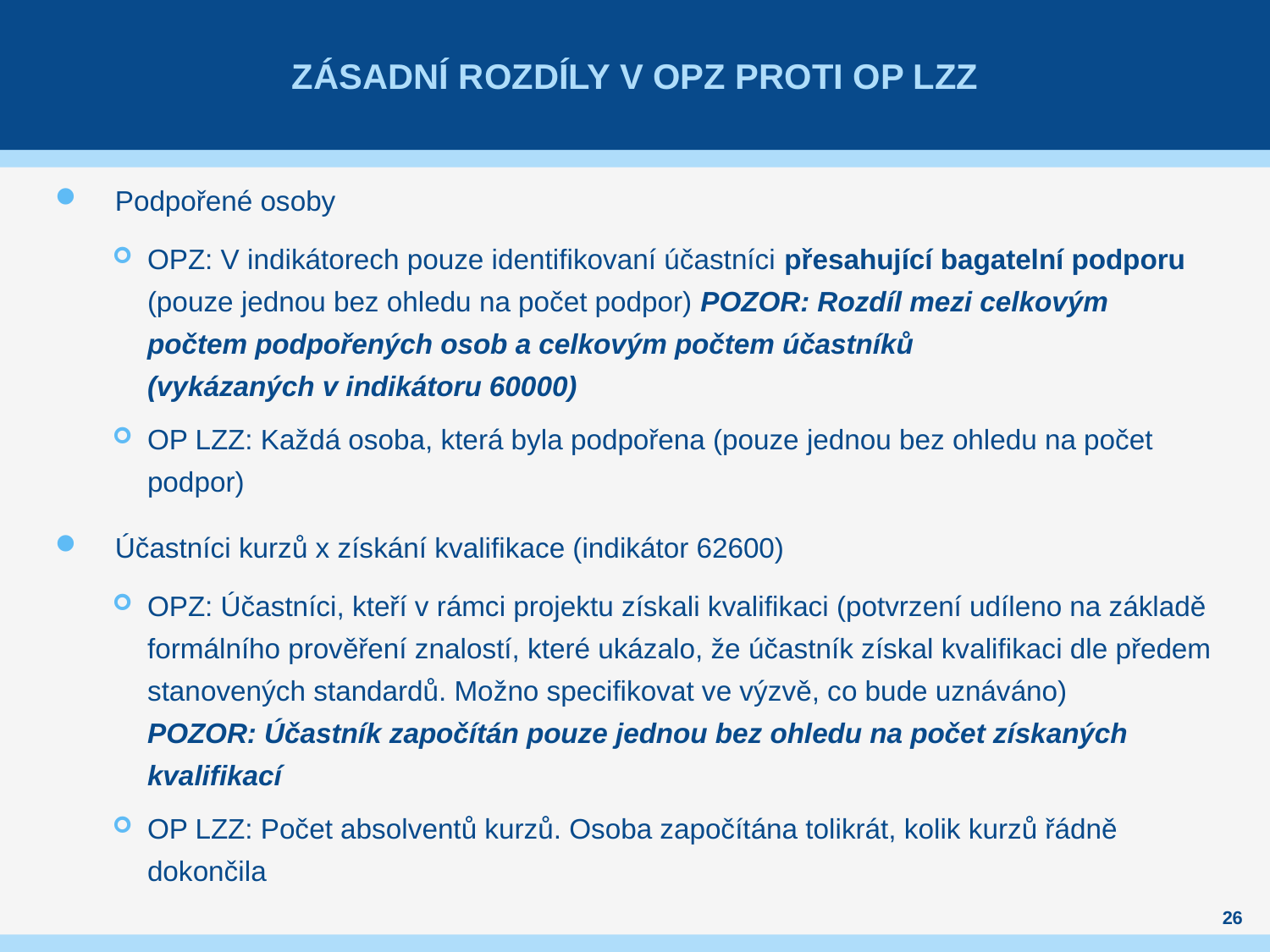

# zásadní rozdíly v OPZ proti OP LZZ
Podpořené osoby
OPZ: V indikátorech pouze identifikovaní účastníci přesahující bagatelní podporu (pouze jednou bez ohledu na počet podpor) POZOR: Rozdíl mezi celkovým počtem podpořených osob a celkovým počtem účastníků
(vykázaných v indikátoru 60000)
OP LZZ: Každá osoba, která byla podpořena (pouze jednou bez ohledu na počet podpor)
Účastníci kurzů x získání kvalifikace (indikátor 62600)
OPZ: Účastníci, kteří v rámci projektu získali kvalifikaci (potvrzení udíleno na základě formálního prověření znalostí, které ukázalo, že účastník získal kvalifikaci dle předem stanovených standardů. Možno specifikovat ve výzvě, co bude uznáváno)
POZOR: Účastník započítán pouze jednou bez ohledu na počet získaných kvalifikací
OP LZZ: Počet absolventů kurzů. Osoba započítána tolikrát, kolik kurzů řádně dokončila

26